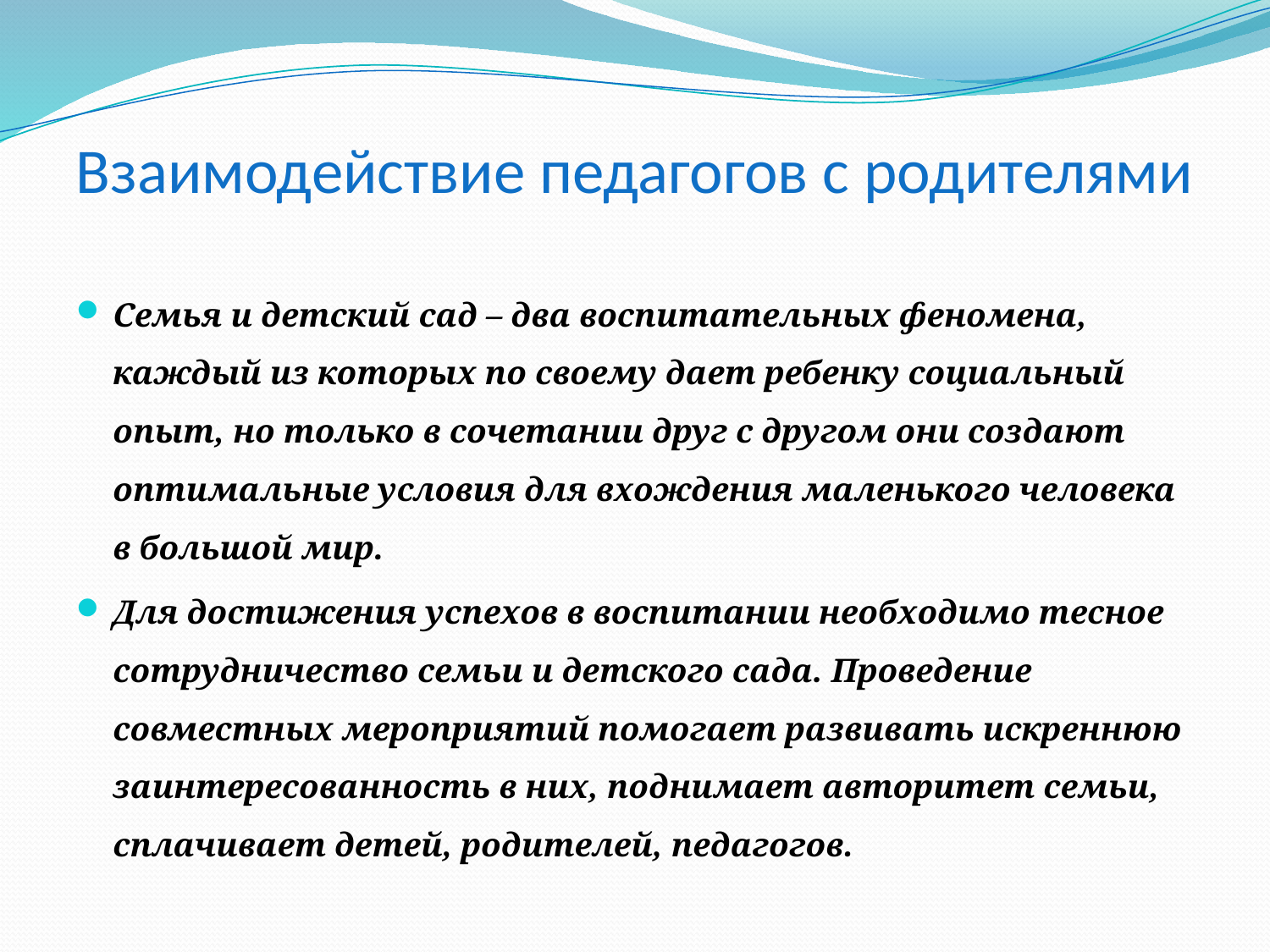

# Взаимодействие педагогов с родителями
Семья и детский сад – два воспитательных феномена, каждый из которых по своему дает ребенку социальный опыт, но только в сочетании друг с другом они создают оптимальные условия для вхождения маленького человека в большой мир.
Для достижения успехов в воспитании необходимо тесное сотрудничество семьи и детского сада. Проведение совместных мероприятий помогает развивать искреннюю заинтересованность в них, поднимает авторитет семьи, сплачивает детей, родителей, педагогов.